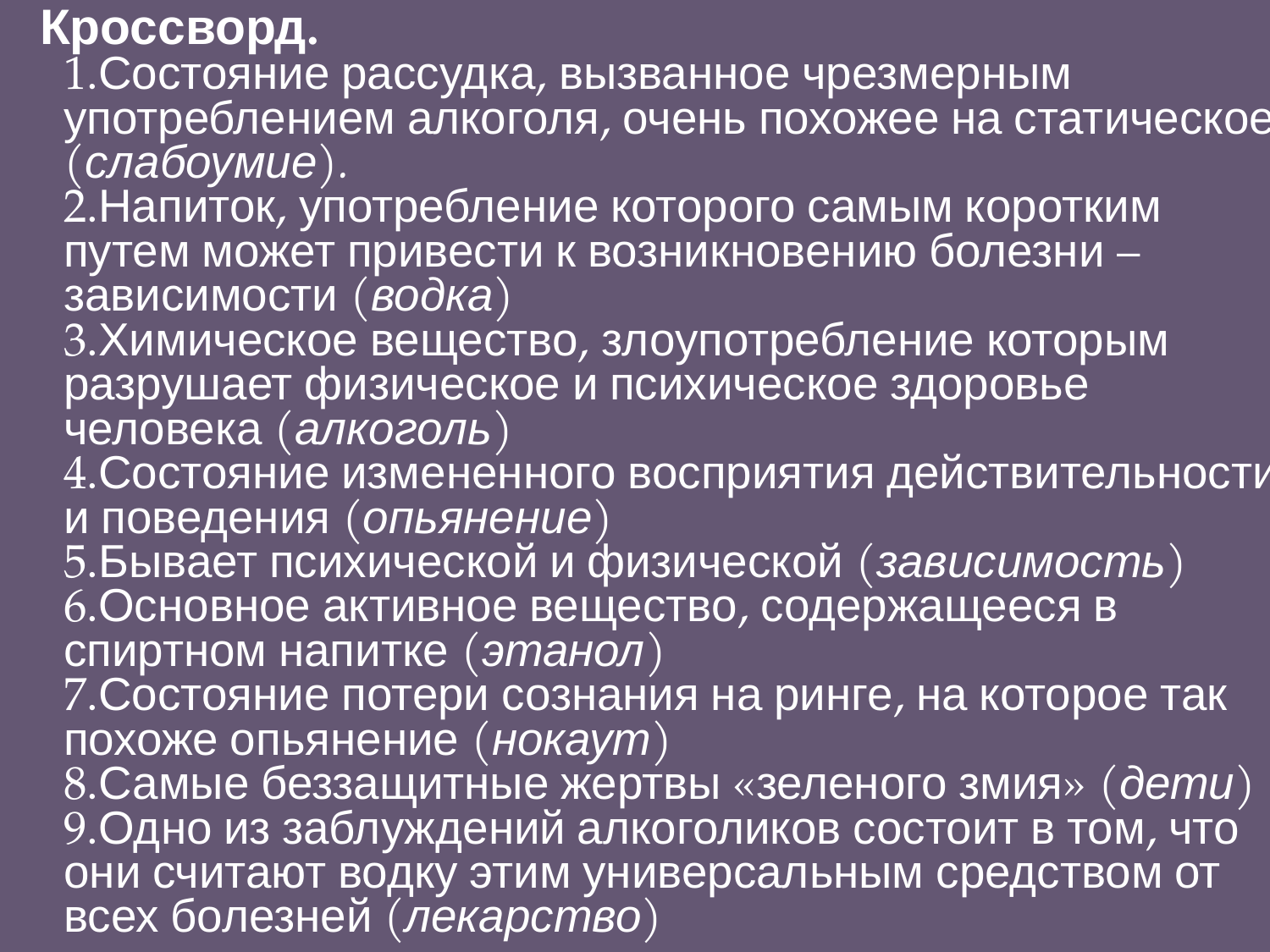

Кроссворд.
1.Состояние рассудка, вызванное чрезмерным употреблением алкоголя, очень похожее на статическое (слабоумие).
2.Напиток, употребление которого самым коротким путем может привести к возникновению болезни – зависимости (водка)
3.Химическое вещество, злоупотребление которым разрушает физическое и психическое здоровье человека (алкоголь)
4.Состояние измененного восприятия действительности и поведения (опьянение)
5.Бывает психической и физической (зависимость)
6.Основное активное вещество, содержащееся в спиртном напитке (этанол)
7.Состояние потери сознания на ринге, на которое так похоже опьянение (нокаут)
8.Самые беззащитные жертвы «зеленого змия» (дети)
9.Одно из заблуждений алкоголиков состоит в том, что они считают водку этим универсальным средством от всех болезней (лекарство)
#